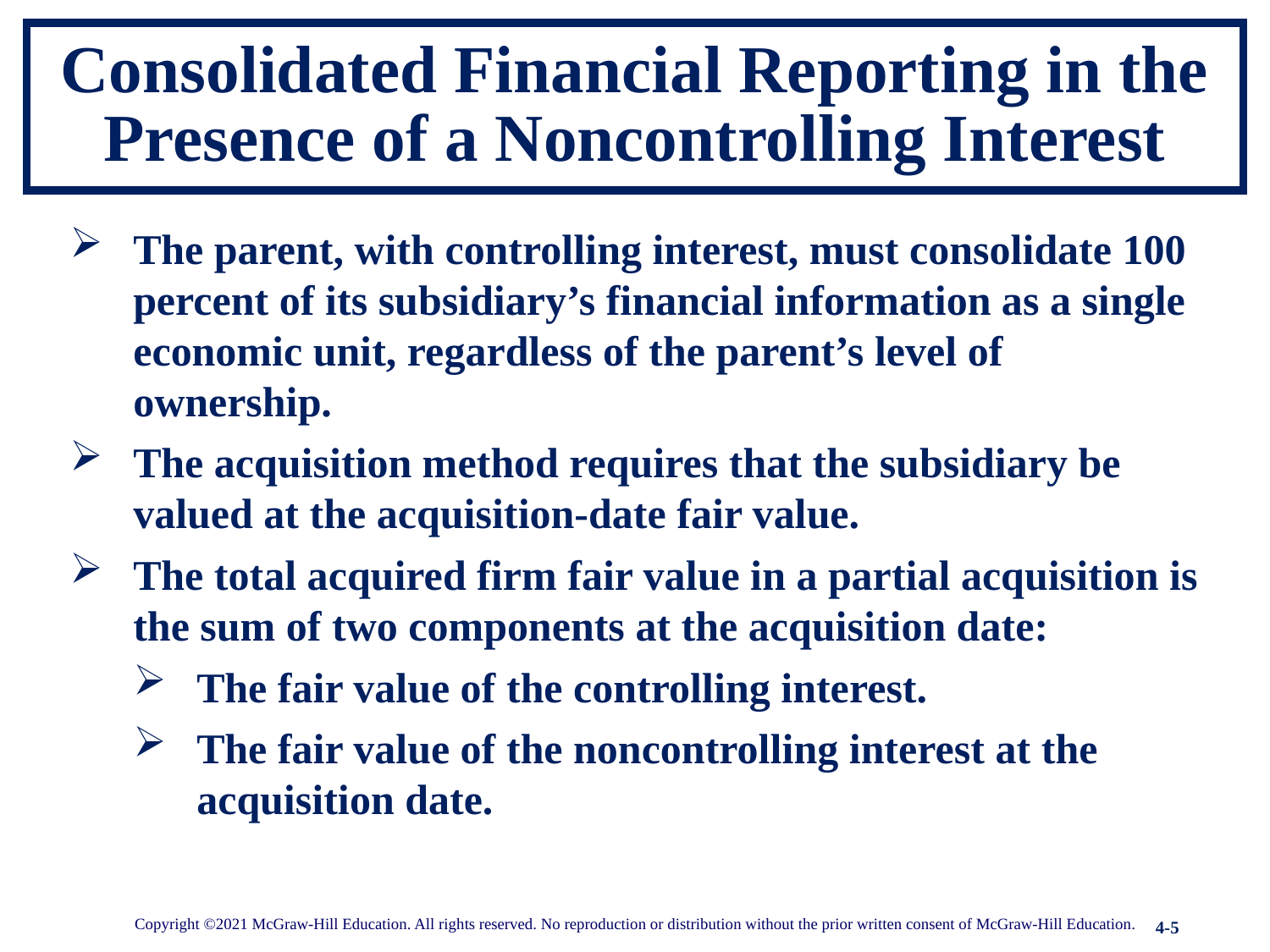

# Consolidated Financial Reporting in the Presence of a Noncontrolling Interest
The parent, with controlling interest, must consolidate 100 percent of its subsidiary’s financial information as a single economic unit, regardless of the parent’s level of ownership.
The acquisition method requires that the subsidiary be valued at the acquisition-date fair value.
The total acquired firm fair value in a partial acquisition is the sum of two components at the acquisition date:
The fair value of the controlling interest.
The fair value of the noncontrolling interest at the acquisition date.
Copyright ©2021 McGraw-Hill Education. All rights reserved. No reproduction or distribution without the prior written consent of McGraw-Hill Education.
4-5